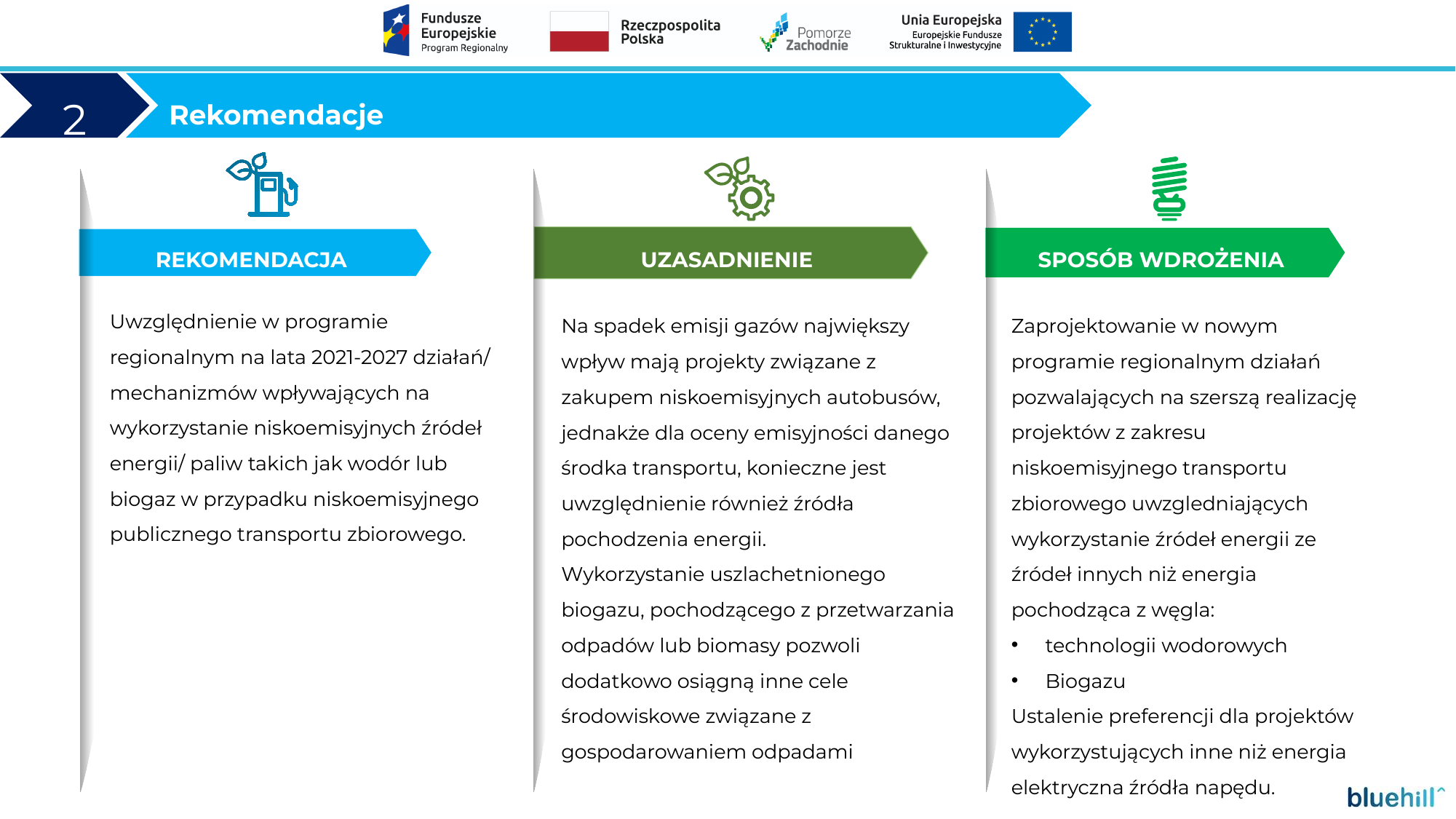

Rekomendacje
2

REKOMENDACJA

UZASADNIENIE

SPOSÓB WDROŻENIA
Uwzględnienie w programie regionalnym na lata 2021-2027 działań/ mechanizmów wpływających na wykorzystanie niskoemisyjnych źródeł energii/ paliw takich jak wodór lub biogaz w przypadku niskoemisyjnego publicznego transportu zbiorowego.
Zaprojektowanie w nowym programie regionalnym działań pozwalających na szerszą realizację projektów z zakresu niskoemisyjnego transportu zbiorowego uwzgledniających wykorzystanie źródeł energii ze źródeł innych niż energia pochodząca z węgla:
technologii wodorowych
Biogazu
Ustalenie preferencji dla projektów wykorzystujących inne niż energia elektryczna źródła napędu.
Na spadek emisji gazów największy wpływ mają projekty związane z zakupem niskoemisyjnych autobusów, jednakże dla oceny emisyjności danego środka transportu, konieczne jest uwzględnienie również źródła pochodzenia energii.
Wykorzystanie uszlachetnionego biogazu, pochodzącego z przetwarzania odpadów lub biomasy pozwoli dodatkowo osiągną inne cele środowiskowe związane z gospodarowaniem odpadami